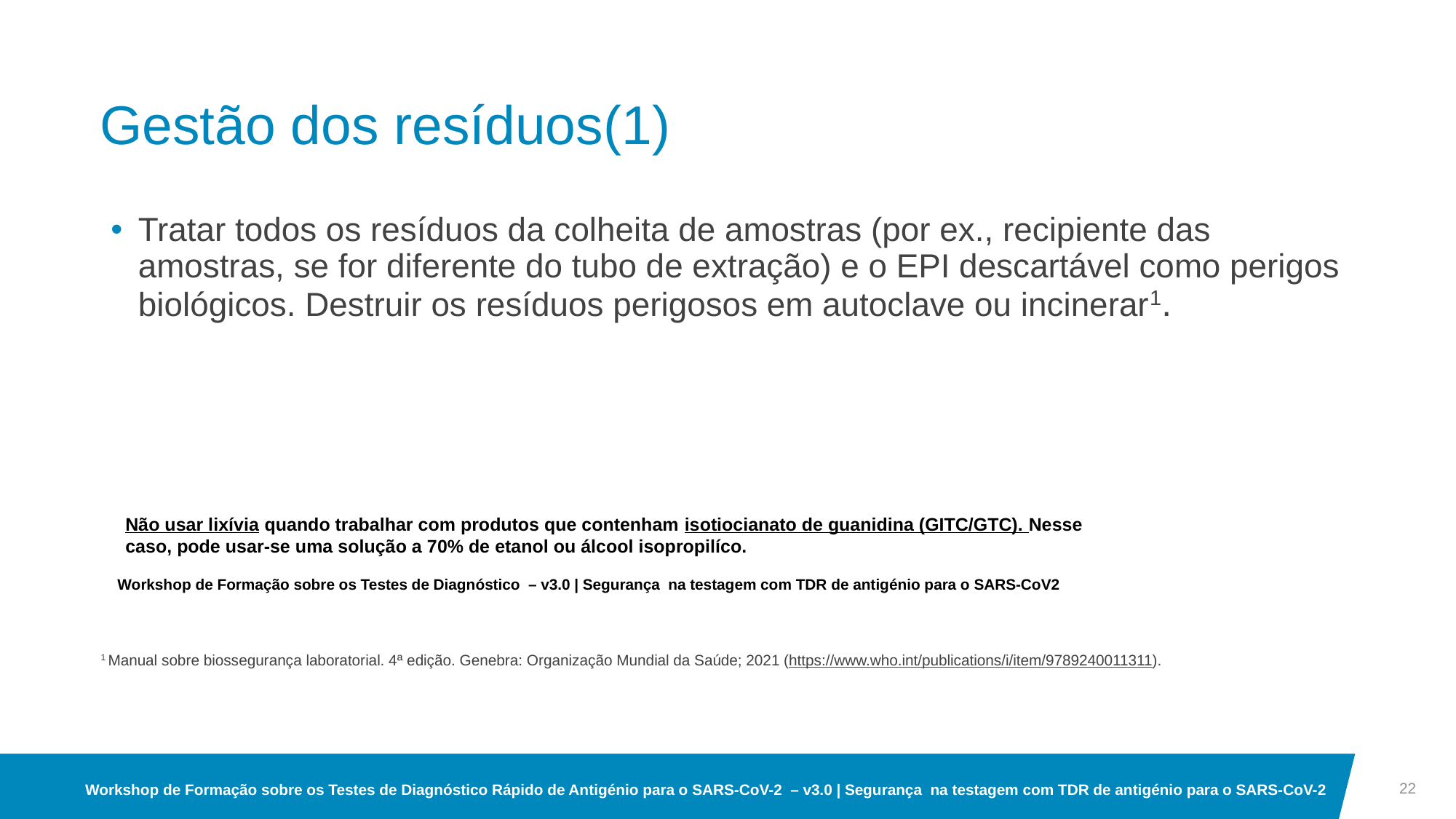

# Gestão dos resíduos(1)
Tratar todos os resíduos da colheita de amostras (por ex., recipiente das amostras, se for diferente do tubo de extração) e o EPI descartável como perigos biológicos. Destruir os resíduos perigosos em autoclave ou incinerar1.

Não usar lixívia quando trabalhar com produtos que contenham isotiocianato de guanidina (GITC/GTC). Nesse caso, pode usar-se uma solução a 70% de etanol ou álcool isopropilíco.

 Workshop de Formação sobre os Testes de Diagnóstico  – v3.0 | Segurança  na testagem com TDR de antigénio para o SARS-CoV2SARS-CoV-2

1 Manual sobre biossegurança laboratorial. 4ª edição. Genebra: Organização Mundial da Saúde; 2021 (https://www.who.int/publications/i/item/9789240011311).
22
Workshop de Formação sobre os Testes de Diagnóstico Rápido de Antigénio para o SARS-CoV-2  – v3.0 | Segurança  na testagem com TDR de antigénio para o SARS-CoV-2